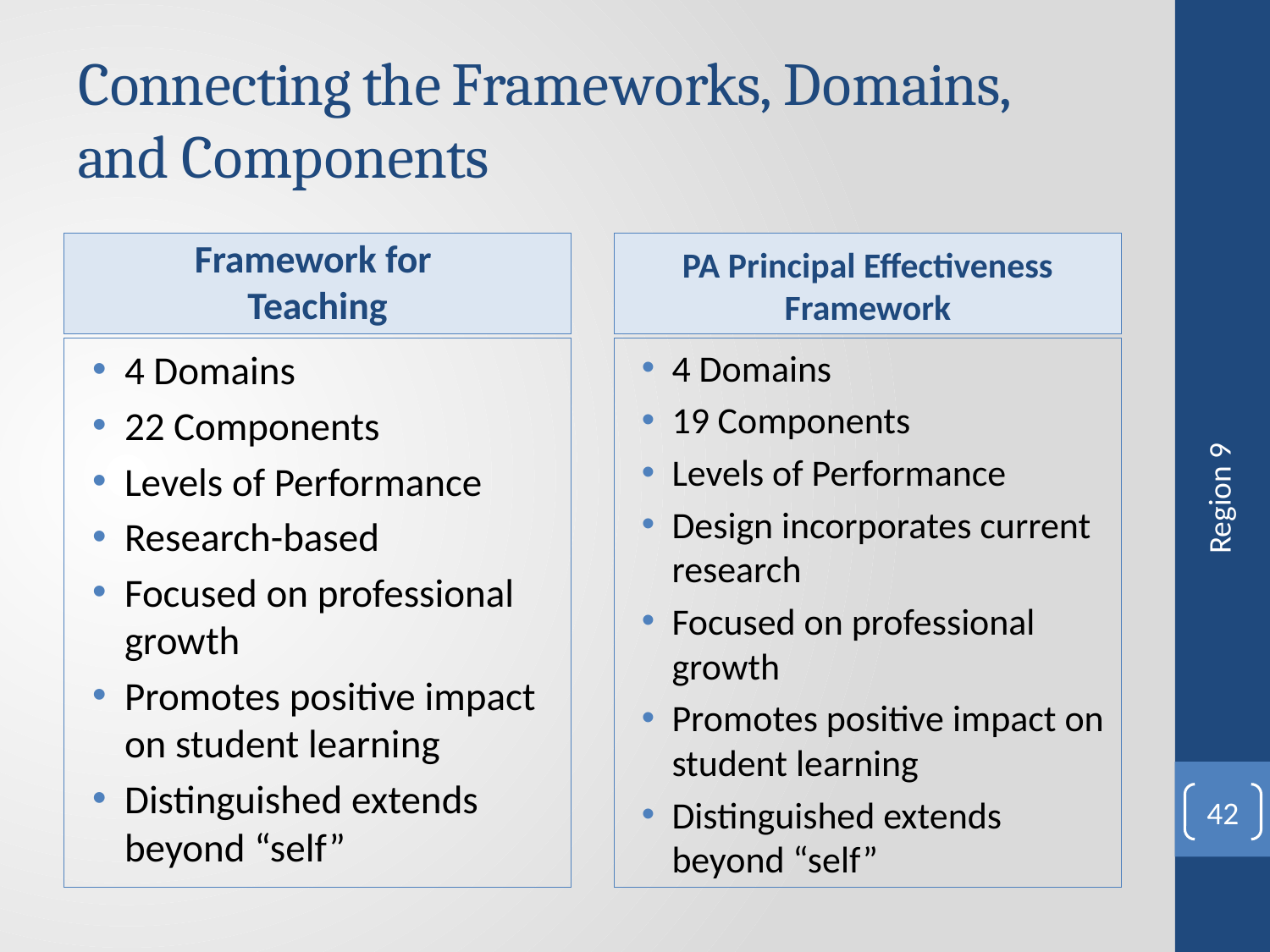

# Connecting the Frameworks, Domains, and Components
Framework for
Teaching
PA Principal Effectiveness Framework
4 Domains
22 Components
Levels of Performance
Research-based
Focused on professional growth
Promotes positive impact on student learning
Distinguished extends beyond “self”

4 Domains
19 Components
Levels of Performance
Design incorporates current research
Focused on professional growth
Promotes positive impact on student learning
Distinguished extends beyond “self”

Region 9
42